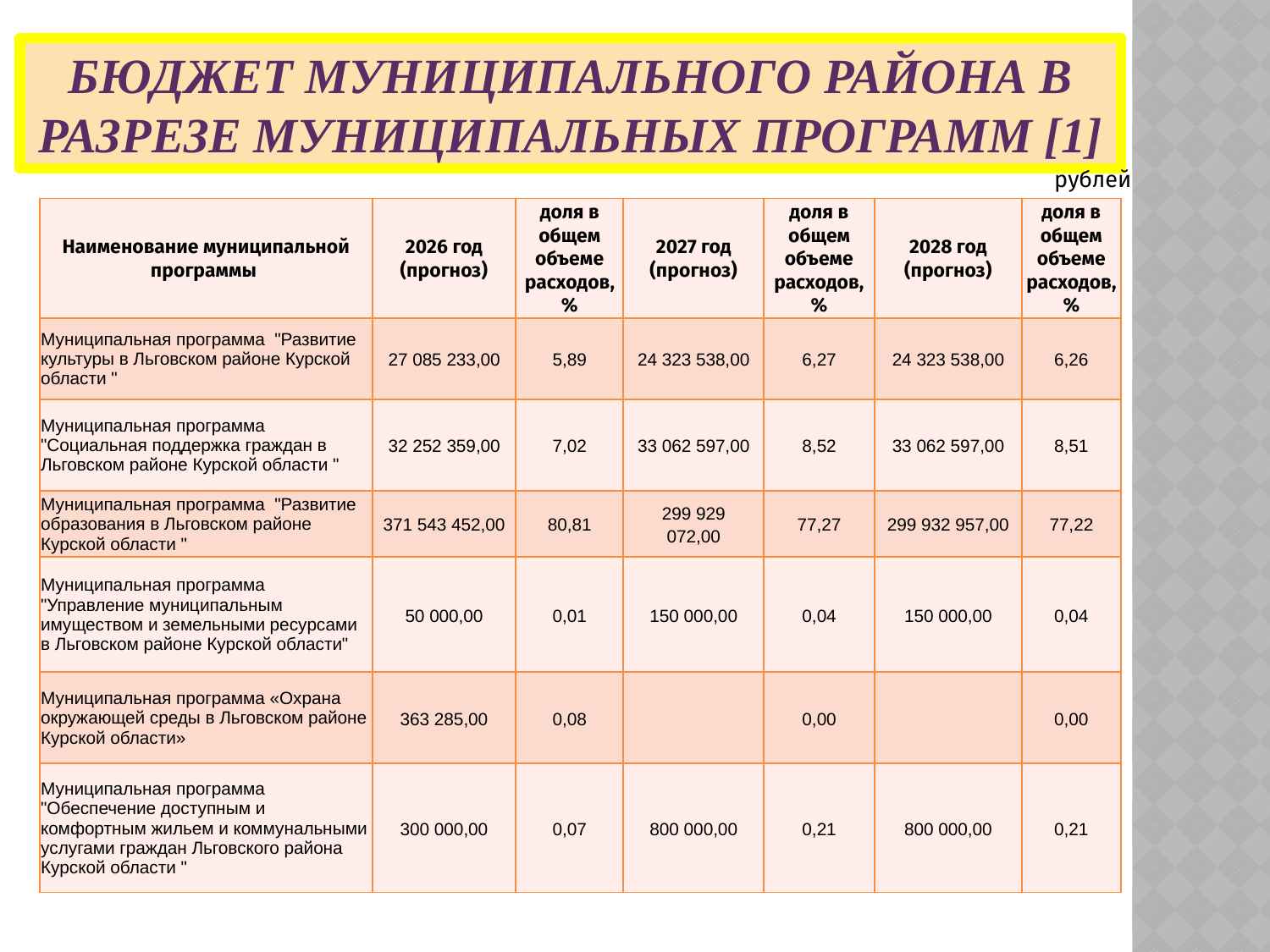

# Бюджет муниципального района в разрезе муниципальных программ [1]
рублей
| Наименование муниципальной программы | 2026 год (прогноз) | доля в общем объеме расходов, % | 2027 год (прогноз) | доля в общем объеме расходов, % | 2028 год (прогноз) | доля в общем объеме расходов, % |
| --- | --- | --- | --- | --- | --- | --- |
| Муниципальная программа "Развитие культуры в Льговском районе Курской области " | 27 085 233,00 | 5,89 | 24 323 538,00 | 6,27 | 24 323 538,00 | 6,26 |
| Муниципальная программа "Социальная поддержка граждан в Льговском районе Курской области " | 32 252 359,00 | 7,02 | 33 062 597,00 | 8,52 | 33 062 597,00 | 8,51 |
| Муниципальная программа "Развитие образования в Льговском районе Курской области " | 371 543 452,00 | 80,81 | 299 929 072,00 | 77,27 | 299 932 957,00 | 77,22 |
| Муниципальная программа "Управление муниципальным имуществом и земельными ресурсами в Льговском районе Курской области" | 50 000,00 | 0,01 | 150 000,00 | 0,04 | 150 000,00 | 0,04 |
| Муниципальная программа «Охрана окружающей среды в Льговском районе Курской области» | 363 285,00 | 0,08 |  | 0,00 |  | 0,00 |
| Муниципальная программа "Обеспечение доступным и комфортным жильем и коммунальными услугами граждан Льговского района Курской области " | 300 000,00 | 0,07 | 800 000,00 | 0,21 | 800 000,00 | 0,21 |